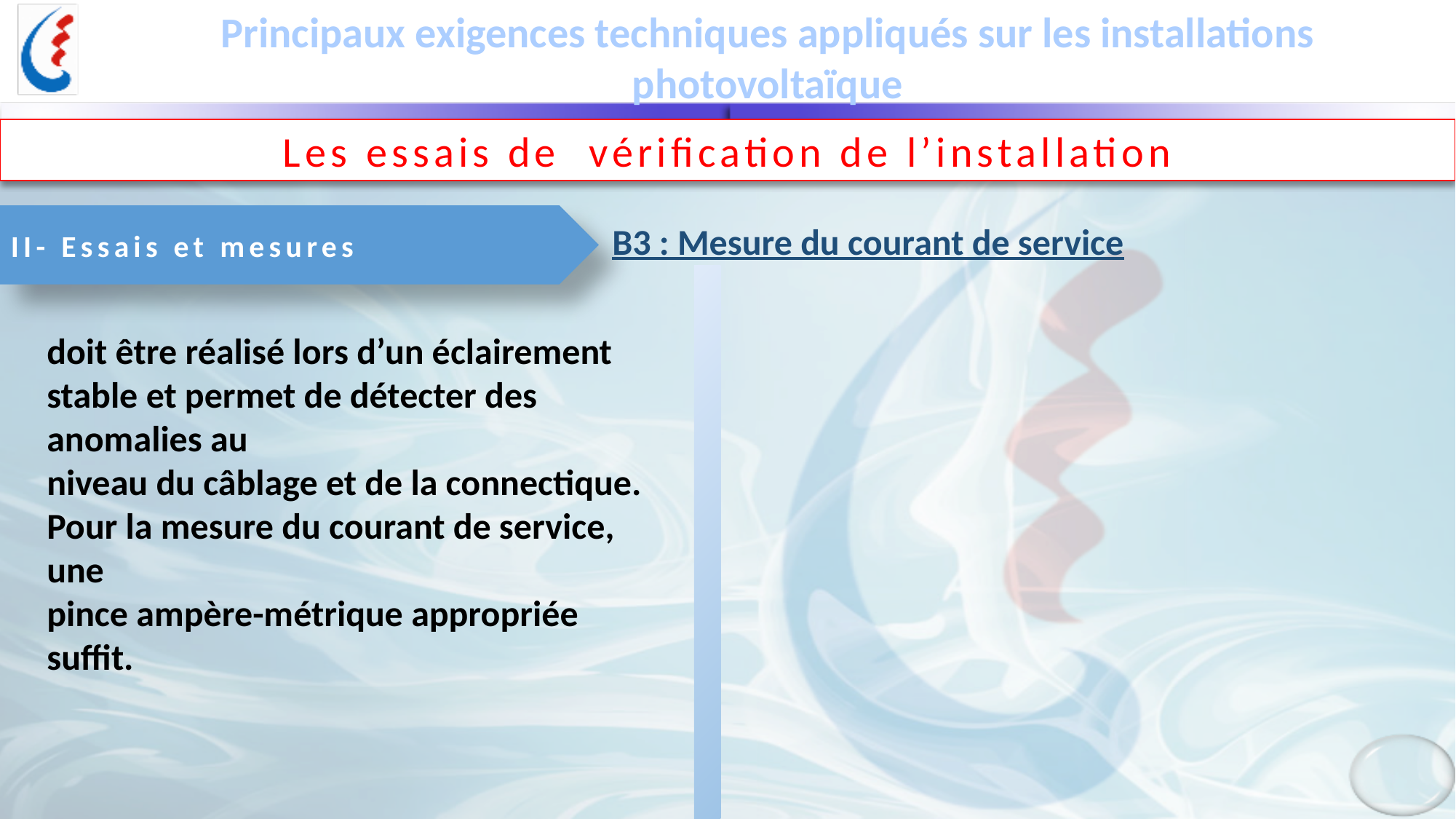

Principaux exigences techniques appliqués sur les installations photovoltaïque
Les essais de  vérification de l’installation
II- Essais et mesures
B3 : Mesure du courant de service
doit être réalisé lors d’un éclairement stable et permet de détecter des anomalies au
niveau du câblage et de la connectique. Pour la mesure du courant de service, une
pince ampère-métrique appropriée suffit.